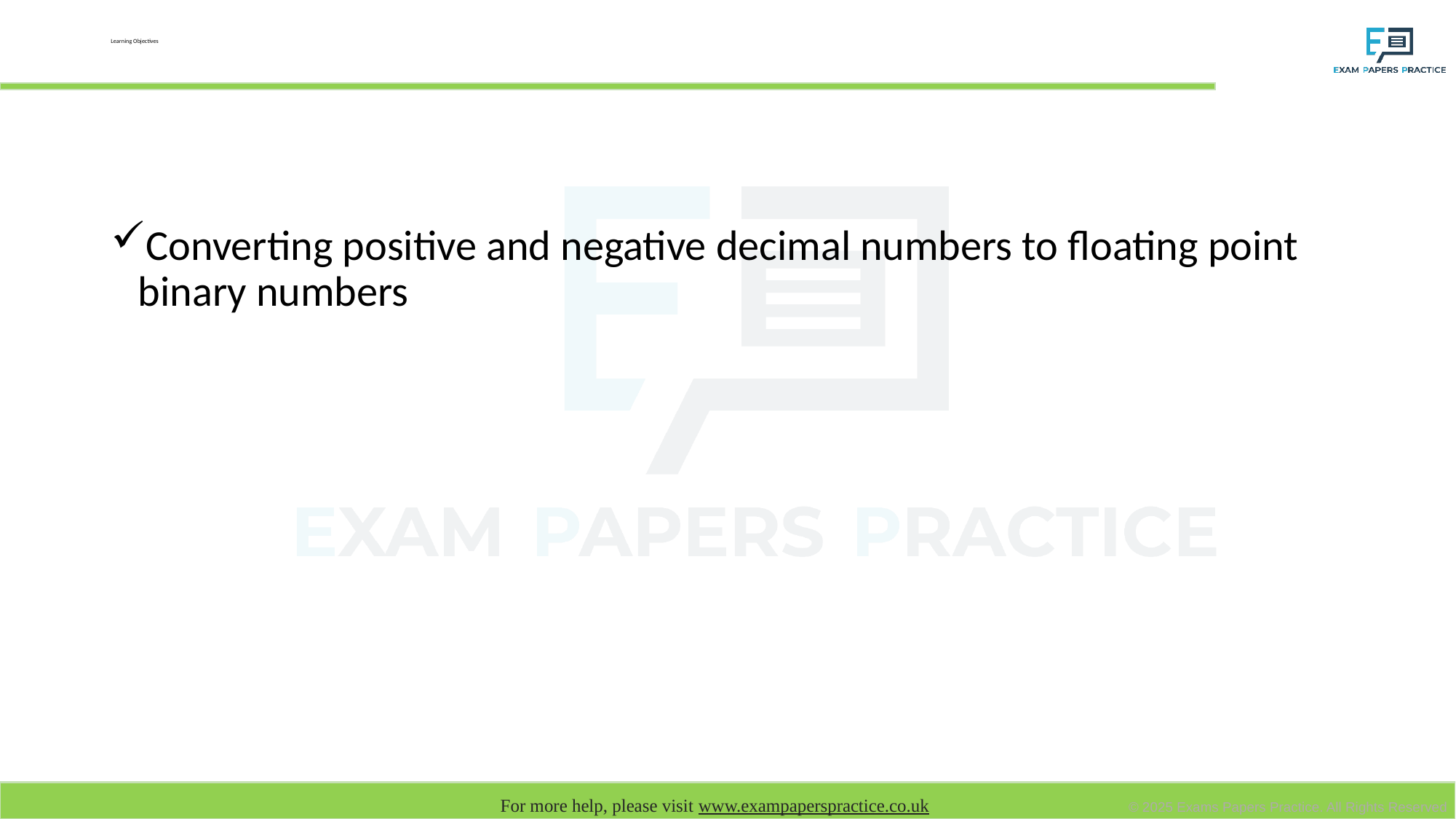

# Learning Objectives
Converting positive and negative decimal numbers to floating point binary numbers